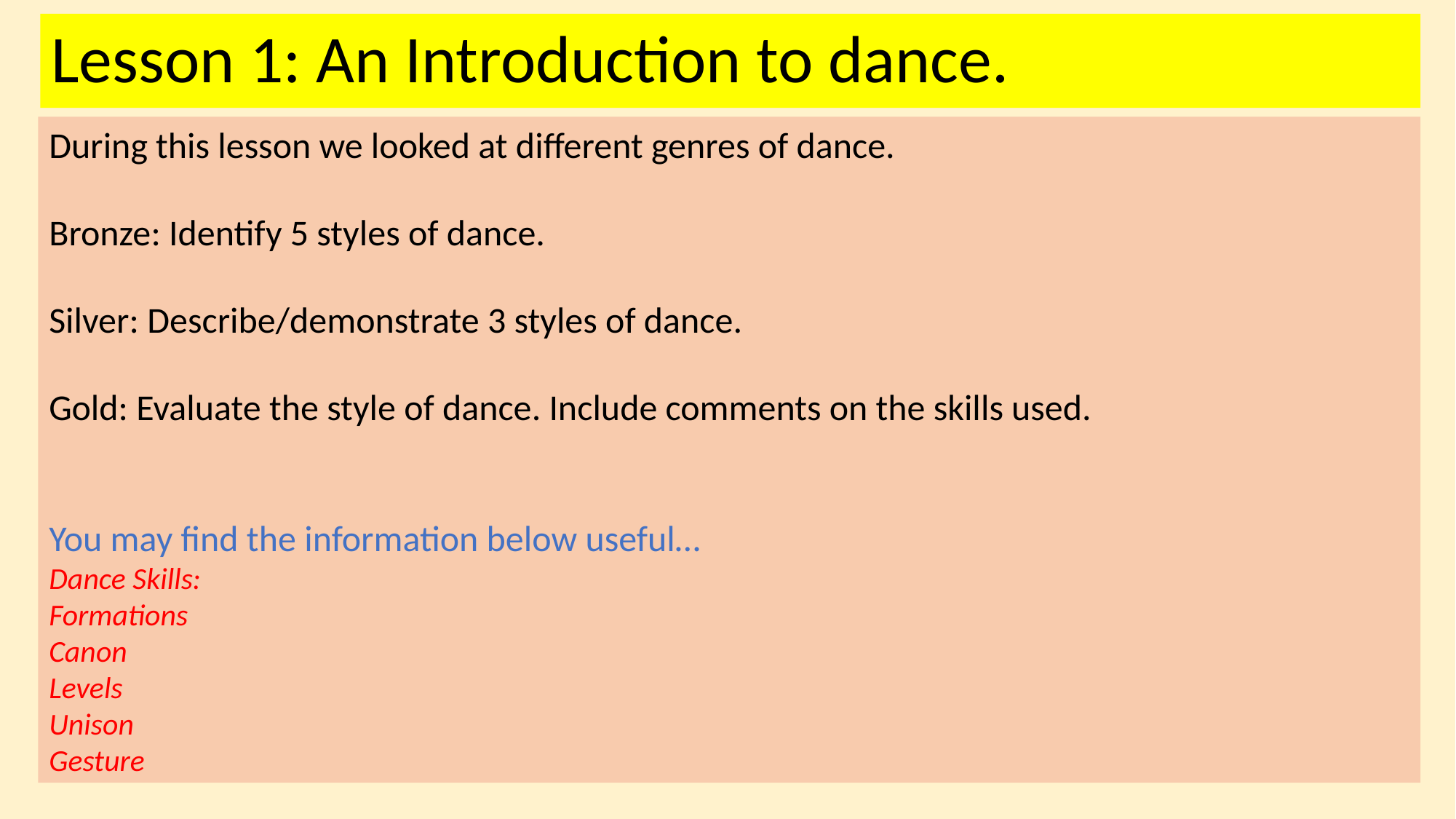

Lesson 1: An Introduction to dance.
During this lesson we looked at different genres of dance.

Bronze: Identify 5 styles of dance.

Silver: Describe/demonstrate 3 styles of dance.

Gold: Evaluate the style of dance. Include comments on the skills used.

You may find the information below useful…
Dance Skills:
Formations
Canon
Levels
Unison
Gesture